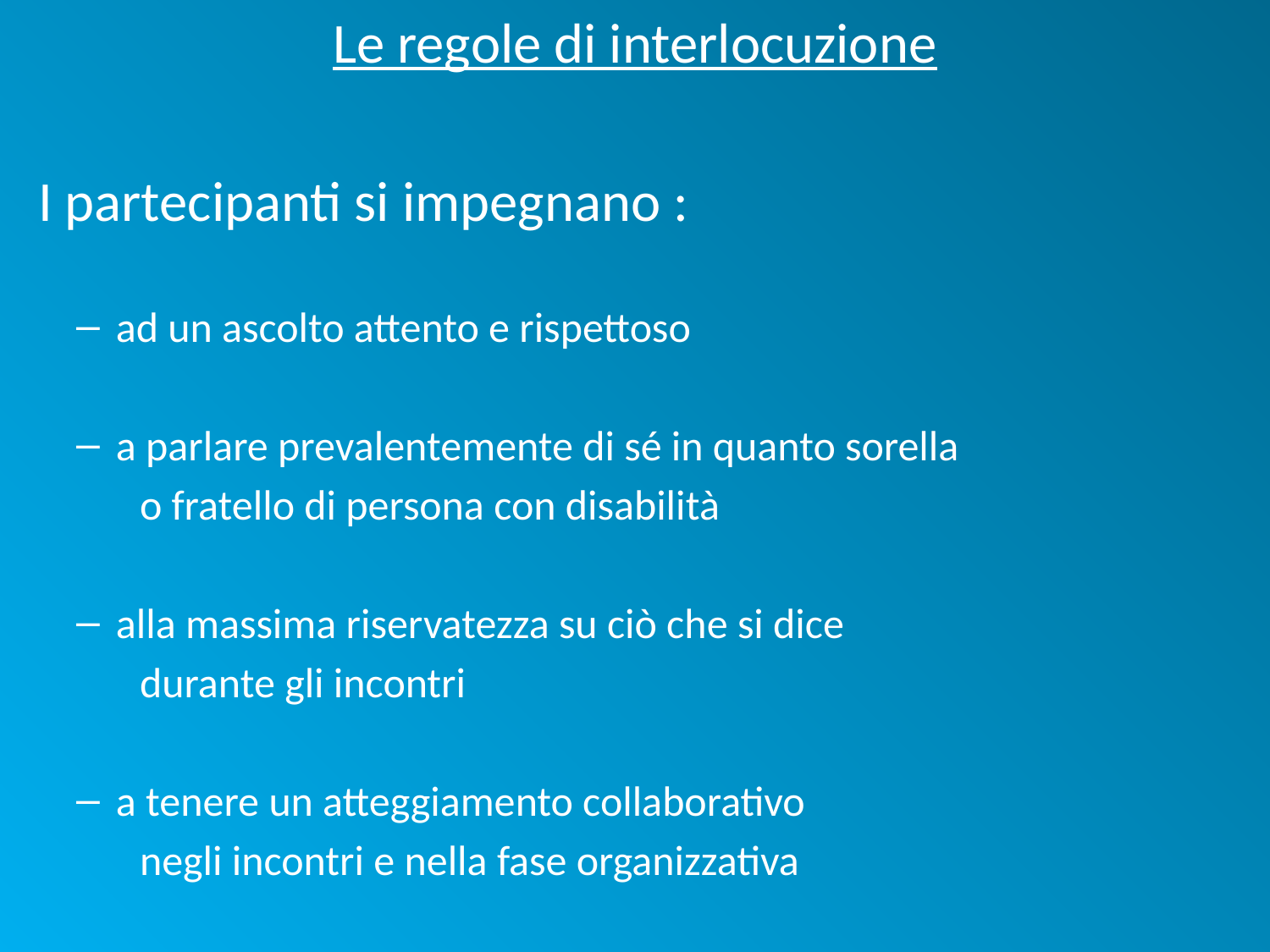

Le regole di interlocuzione

  I partecipanti si impegnano :

ad un ascolto attento e rispettoso

a parlare prevalentemente di sé in quanto sorella
	o fratello di persona con disabilità

alla massima riservatezza su ciò che si dice
	durante gli incontri

a tenere un atteggiamento collaborativo
	negli incontri e nella fase organizzativa